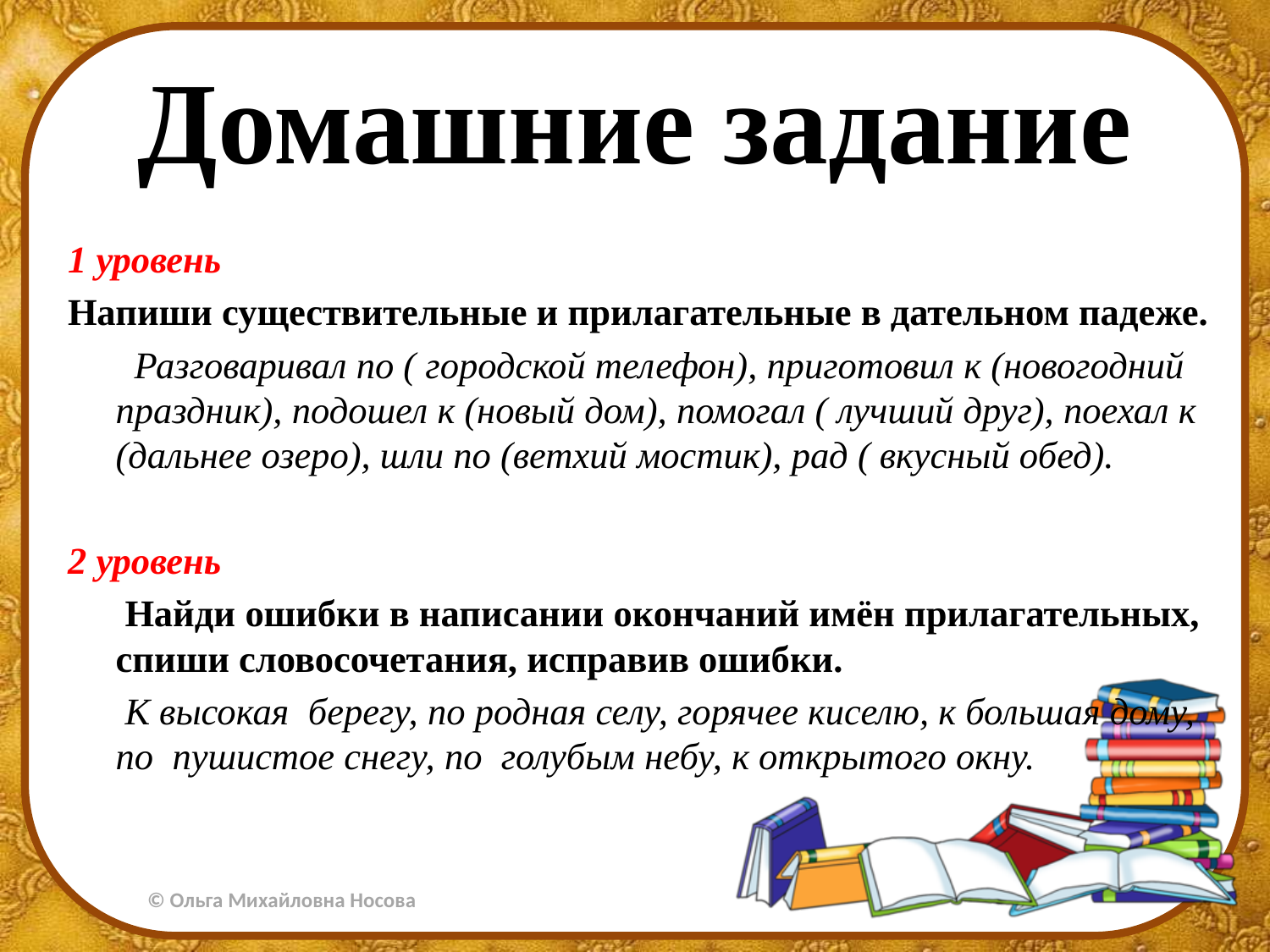

# Домашние задание

1 уровень
Напиши существительные и прилагательные в дательном падеже.
       Разговаривал по ( городской телефон), приготовил к (новогодний  праздник), подошел к (новый дом), помогал ( лучший друг), поехал к (дальнее озеро), шли по (ветхий мостик), рад ( вкусный обед).

2 уровень
      Найди ошибки в написании окончаний имён прилагательных, спиши словосочетания, исправив ошибки.
      К высокая  берегу, по родная селу, горячее киселю, к большая дому, по  пушистое снегу, по  голубым небу, к открытого окну.